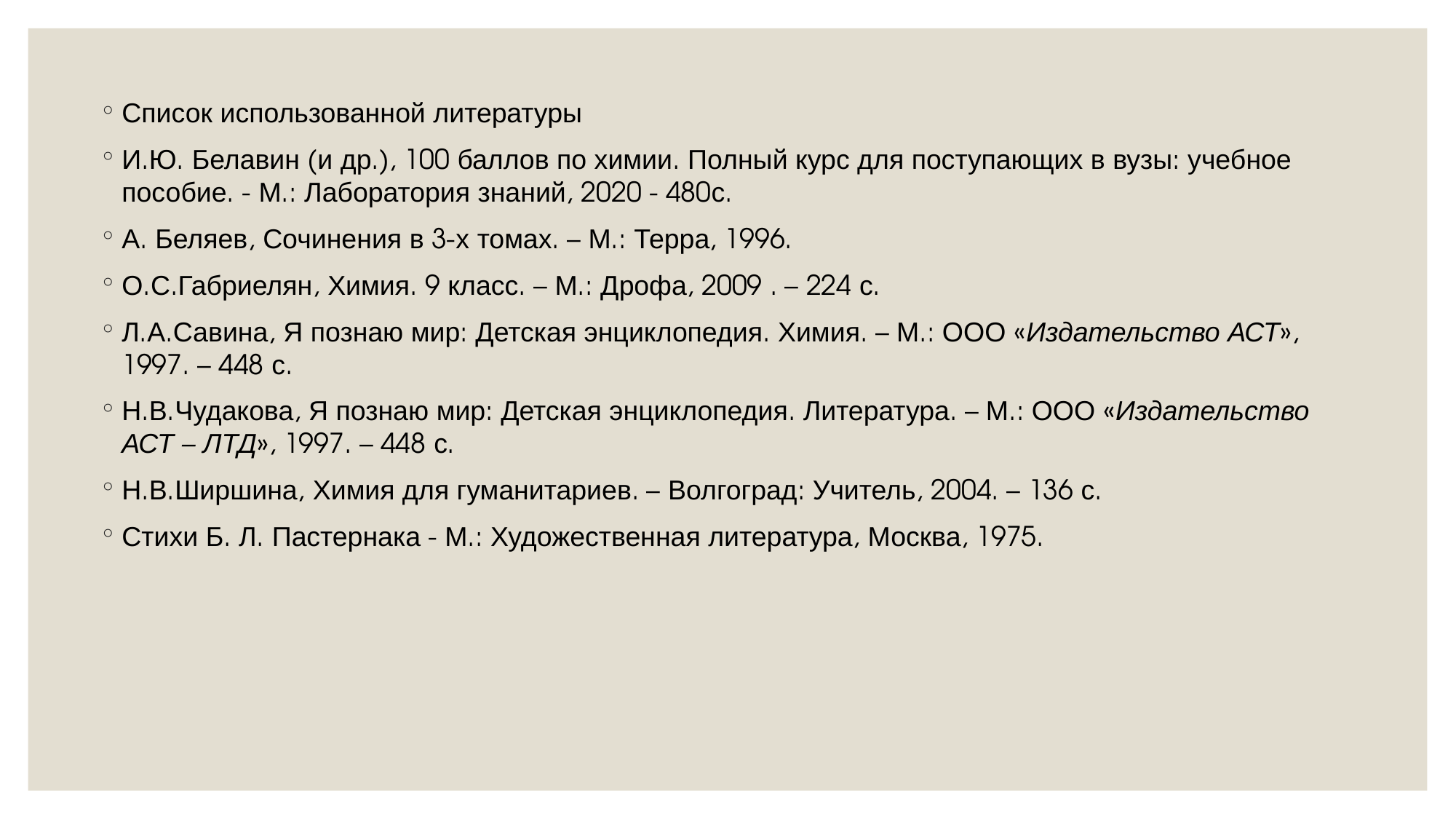

#
Список использованной литературы
И.Ю. Белавин (и др.), 100 баллов по химии. Полный курс для поступающих в вузы: учебное пособие. - М.: Лаборатория знаний, 2020 - 480с.
А. Беляев, Сочинения в 3-х томах. – М.: Терра, 1996.
О.С.Габриелян, Химия. 9 класс. – М.: Дрофа, 2009 . – 224 с.
Л.А.Савина, Я познаю мир: Детская энциклопедия. Химия. – М.: ООО «Издательство АСТ», 1997. – 448 с.
Н.В.Чудакова, Я познаю мир: Детская энциклопедия. Литература. – М.: ООО «Издательство АСТ – ЛТД», 1997. – 448 с.
Н.В.Ширшина, Химия для гуманитариев. – Волгоград: Учитель, 2004. – 136 с.
Стихи Б. Л. Пастернака - М.: Художественная литература, Москва, 1975.